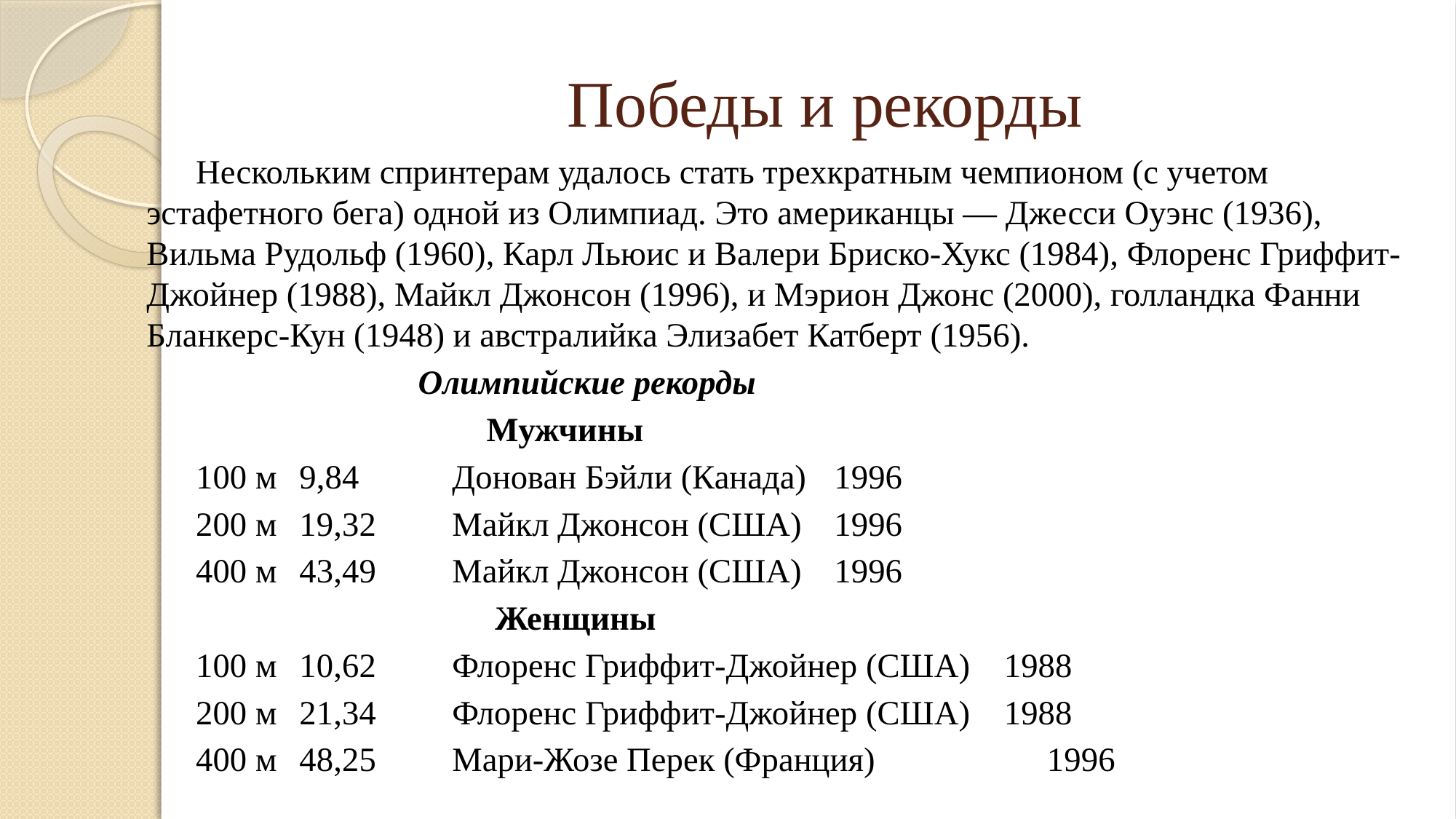

# Победы и рекорды
Нескольким спринтерам удалось стать трехкратным чемпионом (с учетом эстафетного бега) одной из Олимпиад. Это американцы — Джесси Оуэнс (1936), Вильма Рудольф (1960), Карл Льюис и Валери Бриско-Хукс (1984), Флоренс Гриффит-Джойнер (1988), Майкл Джонсон (1996), и Мэрион Джонс (2000), голландка Фанни Бланкерс-Кун (1948) и австралийка Элизабет Катберт (1956).
                          Олимпийские рекорды
                                  Мужчины
100 м	9,84   	Донован Бэйли (Канада)	1996
200 м	19,32	Майкл Джонсон (США)	1996
400 м	43,49	Майкл Джонсон (США)	1996
                                   Женщины
100 м	10,62	Флоренс Гриффит-Джойнер (США)	  1988
200 м	21,34	Флоренс Гриффит-Джойнер (США)	  1988
400 м	48,25	Мари-Жозе Перек (Франция)	                1996